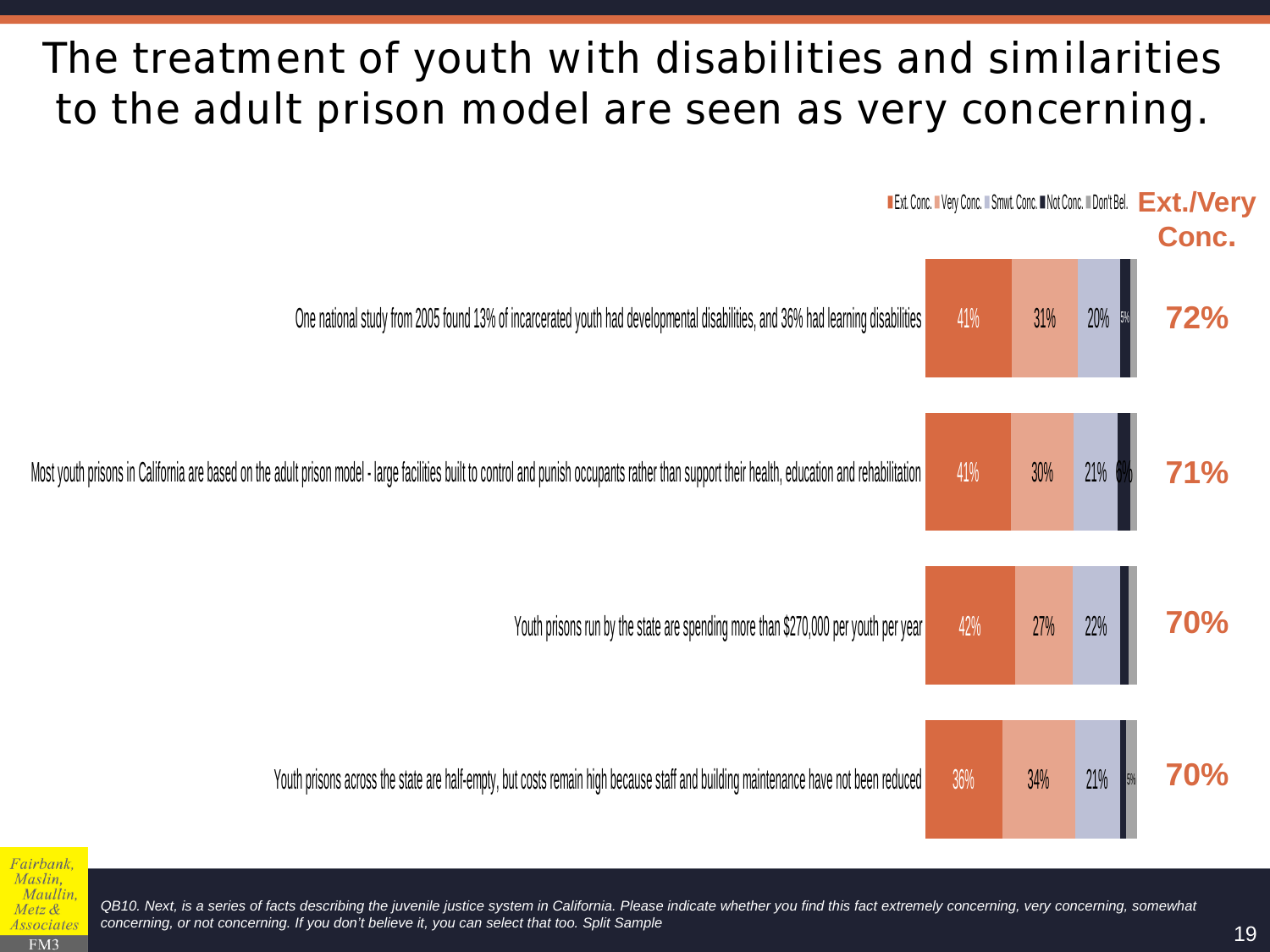

# The treatment of youth with disabilities and similarities to the adult prison model are seen as very concerning.

### Chart

| Category | Ext. Conc. | Very Conc. | Smwt. Conc. | Not Conc. | Don't Bel. |
|---|---|---|---|---|---|
| One national study from 2005 found 13% of incarcerated youth had developmental disabilities, and 36% had learning disabilities | 0.41 | 0.31 | 0.2 | 0.05 | 0.03 |
| Most youth prisons in California are based on the adult prison model - large facilities built to control and punish occupants rather than support their health, education and rehabilitation | 0.41 | 0.3 | 0.21 | 0.06 | 0.03 |
| Youth prisons run by the state are spending more than $270,000 per youth per year | 0.42 | 0.27 | 0.22 | 0.04 | 0.04 |
| Youth prisons across the state are half-empty, but costs remain high because staff and building maintenance have not been reduced | 0.36 | 0.34 | 0.21 | 0.03 | 0.05 |
| Ext./Very Conc. |
| --- |
| 72% |
| 71% |
| 70% |
| 70% |
QB10. Next, is a series of facts describing the juvenile justice system in California. Please indicate whether you find this fact extremely concerning, very concerning, somewhat concerning, or not concerning. If you don’t believe it, you can select that too. Split Sample